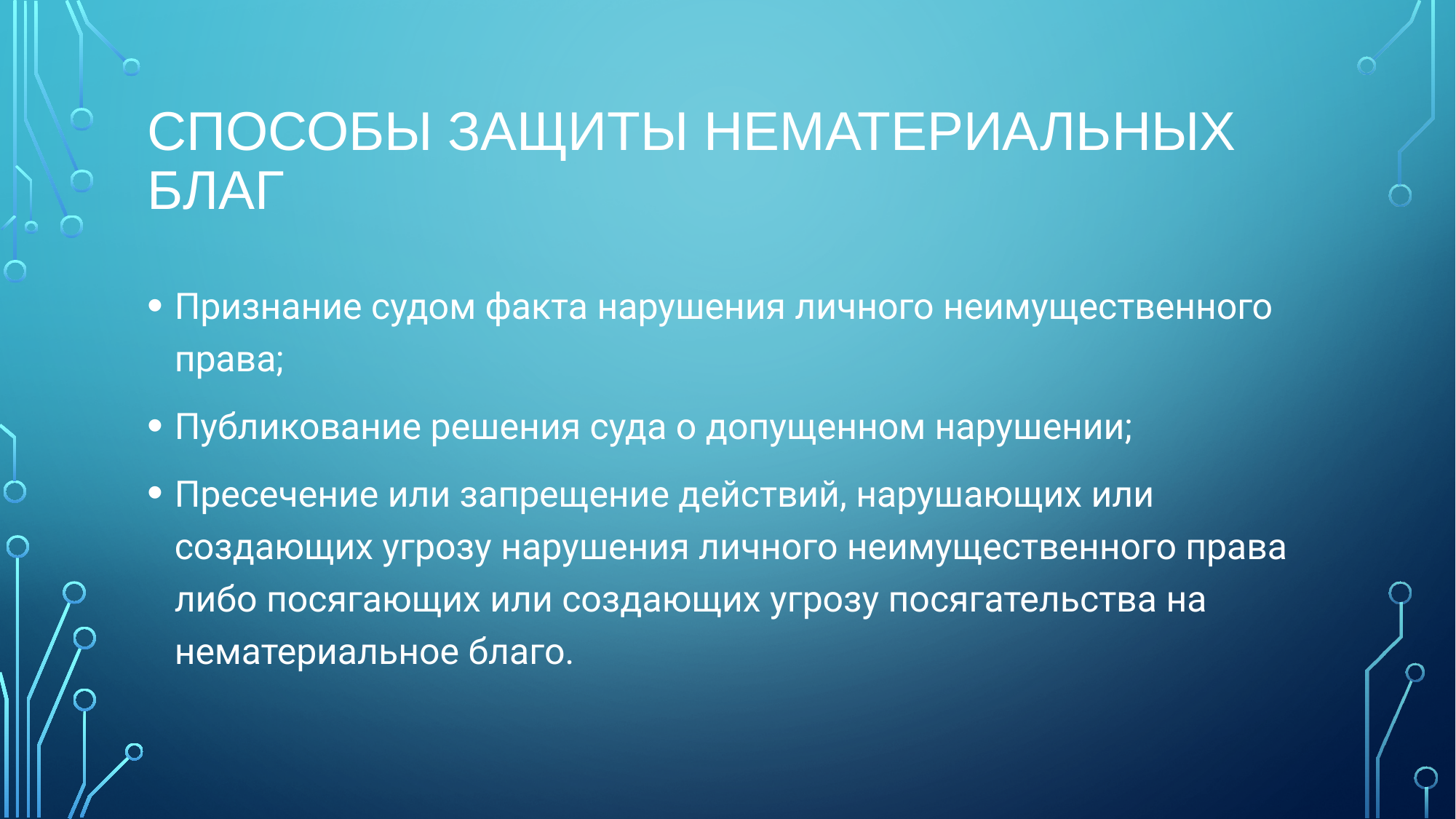

# Способы защиты нематериальных благ
Признание судом факта нарушения личного неимущественного права;
Публикование решения суда о допущенном нарушении;
Пресечение или запрещение действий, нарушающих или создающих угрозу нарушения личного неимущественного права либо посягающих или создающих угрозу посягательства на нематериальное благо.